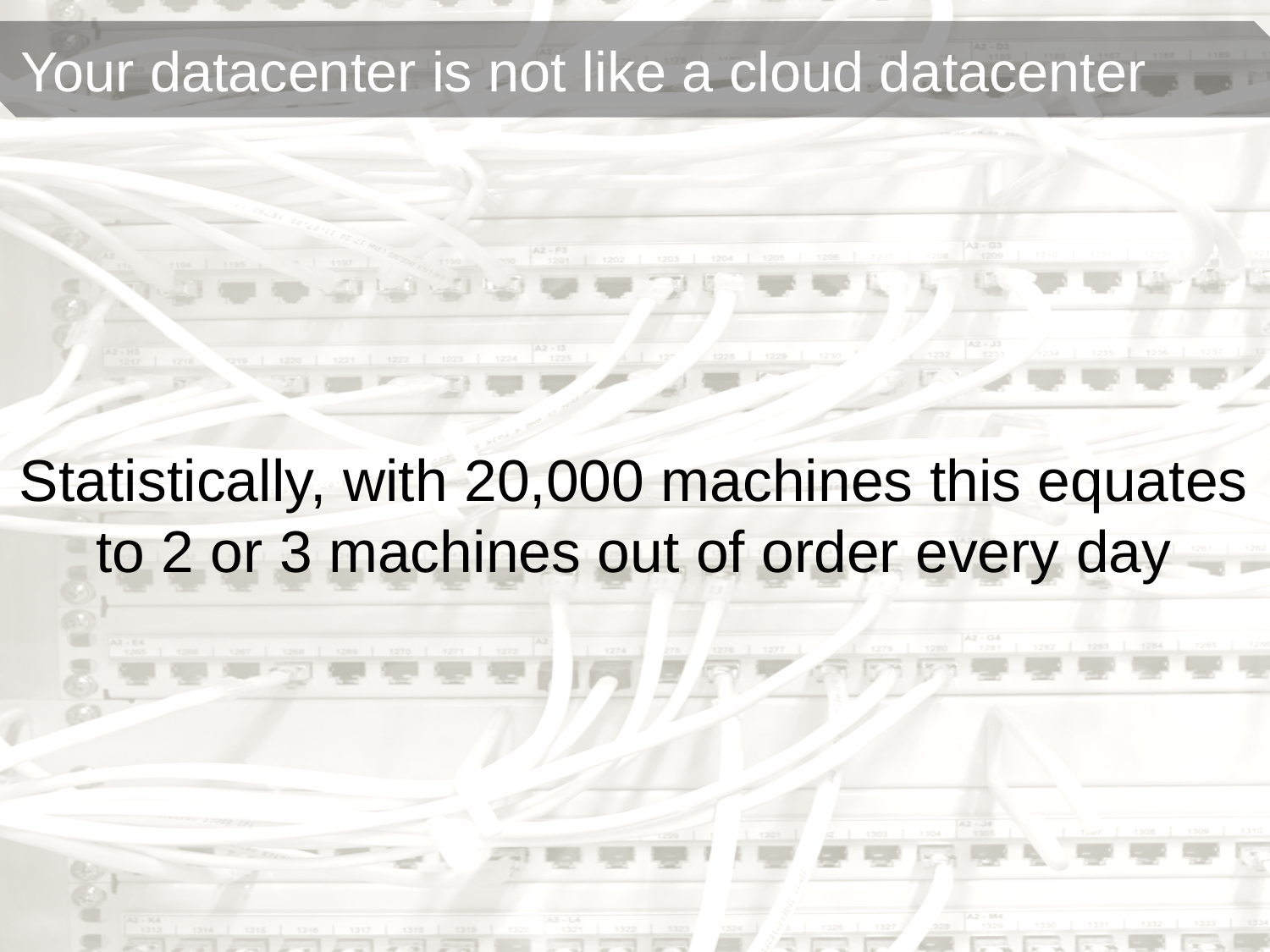

Statistically, with 20,000 machines this equates to 2 or 3 machines out of order every day